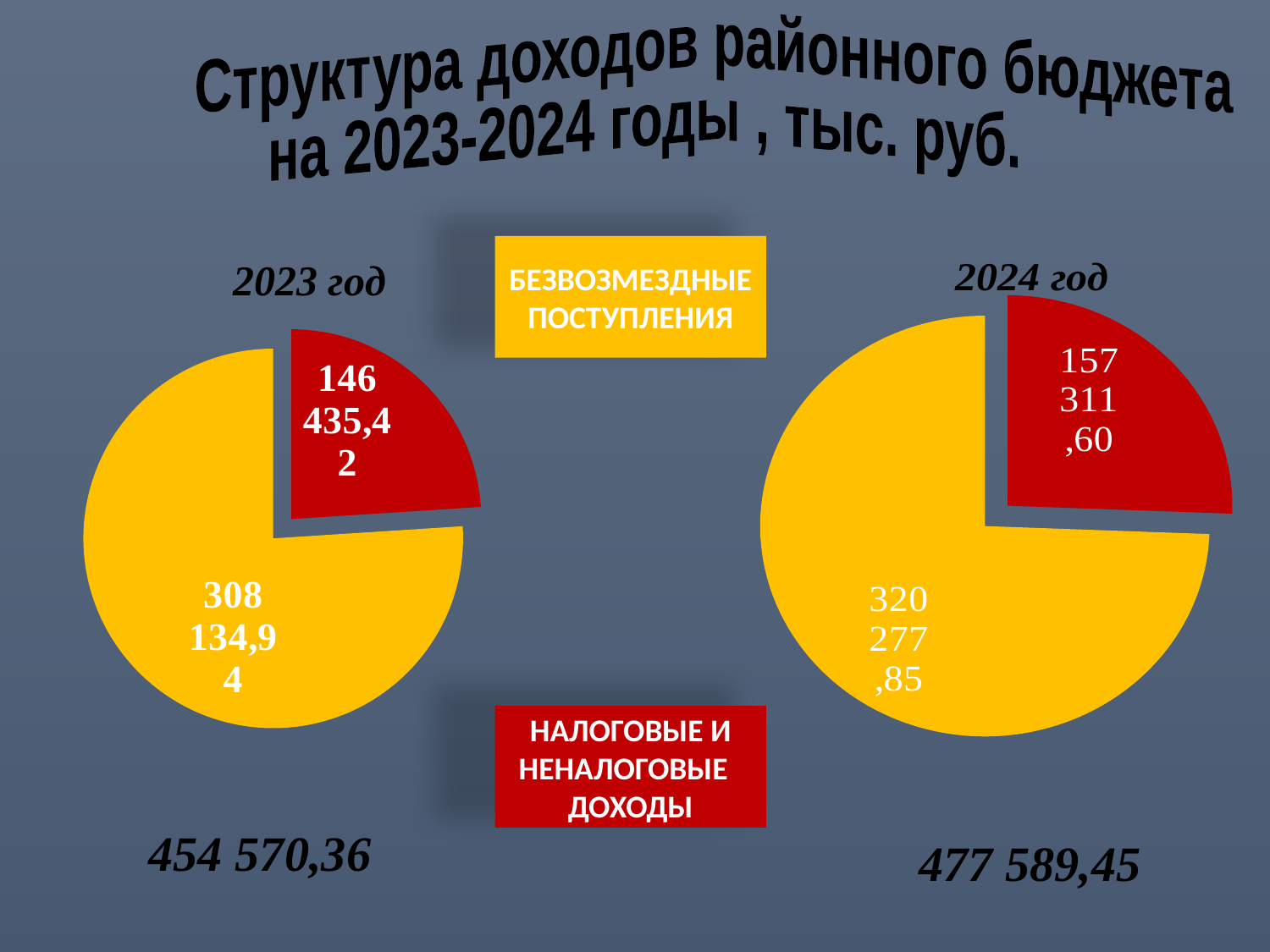

Структура доходов районного бюджета
     на 2023-2024 годы , тыс. руб.

### Chart: 2023 год

| Category |
|---|

### Chart

| Category |
|---|

### Chart: 2023 год

| Category | 2021 |
|---|---|
| Налоговые и неналоговые доходы | 92913.31 |
| Безвозмездные поступления | 294553.34 |

### Chart: 2024 год

| Category | 2022 |
|---|---|
БЕЗВОЗМЕЗДНЫЕ ПОСТУПЛЕНИЯ
НАЛОГОВЫЕ И НЕНАЛОГОВЫЕ   ДОХОДЫ
454 570,36
477 589,45

### Chart: 2022 год

| Category |
|---|